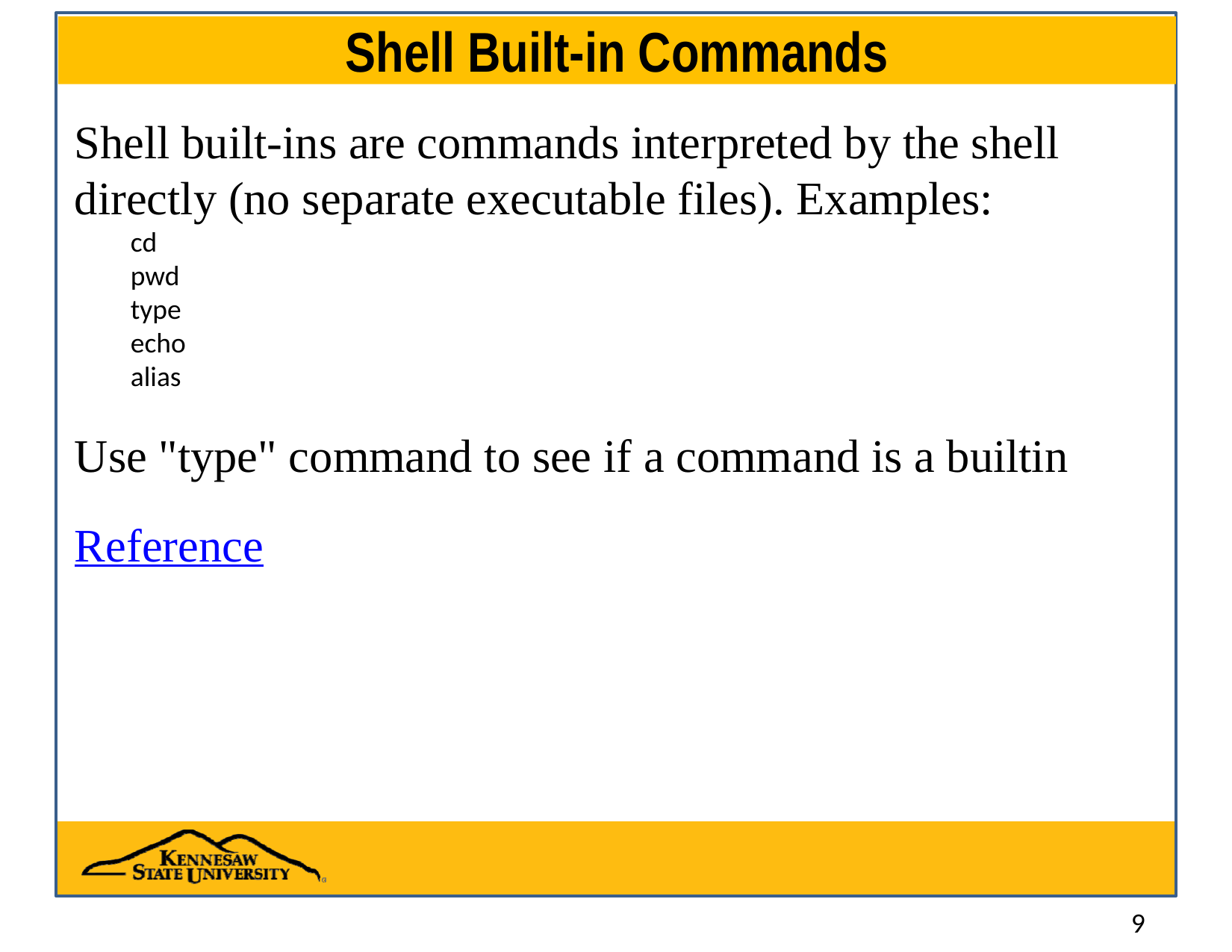

# Shell Built-in Commands
Shell built-ins are commands interpreted by the shell directly (no separate executable files). Examples:
cd
pwd
type
echo
alias

Use "type" command to see if a command is a builtin

Reference